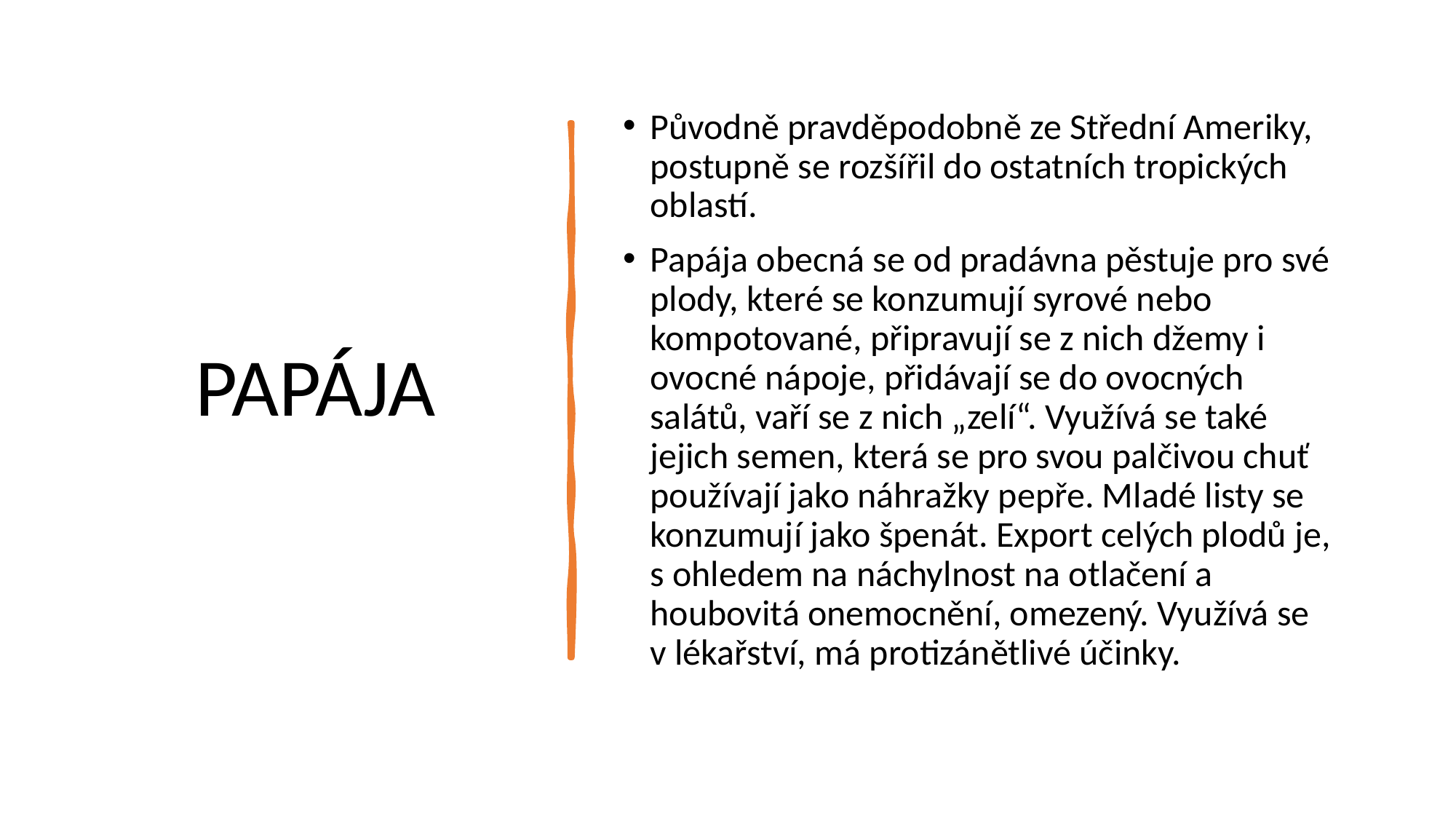

# PAPÁJA
Původně pravděpodobně ze Střední Ameriky, postupně se rozšířil do ostatních tropických oblastí.
Papája obecná se od pradávna pěstuje pro své plody, které se konzumují syrové nebo kompotované, připravují se z nich džemy i ovocné nápoje, přidávají se do ovocných salátů, vaří se z nich „zelí“. Využívá se také jejich semen, která se pro svou palčivou chuť používají jako náhražky pepře. Mladé listy se konzumují jako špenát. Export celých plodů je, s ohledem na náchylnost na otlačení a houbovitá onemocnění, omezený. Využívá se v lékařství, má protizánětlivé účinky.